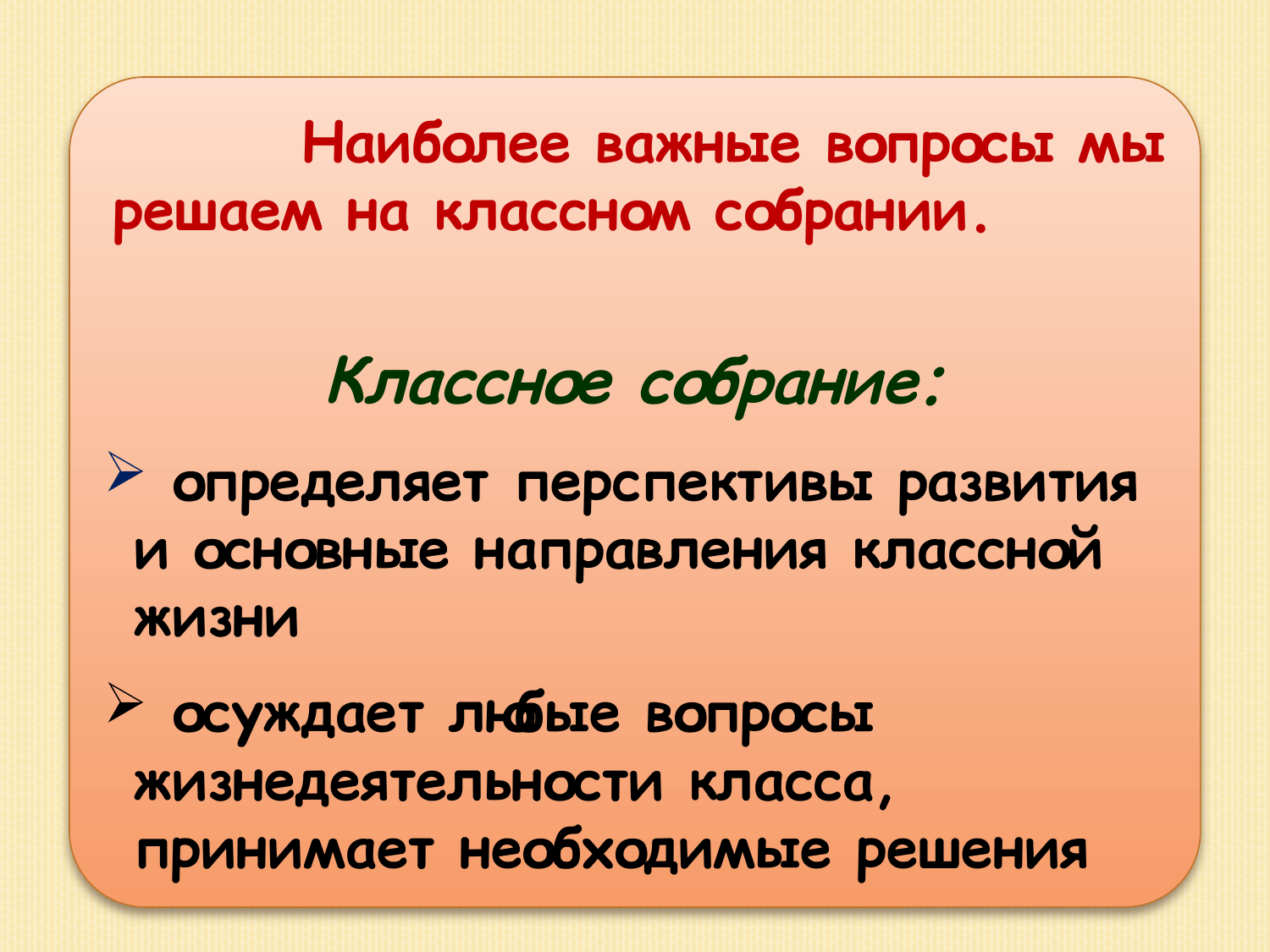

Наиболее важные вопросы мы решаем на классном собрании.
Классное собрание:
 определяет перспективы развития
и основные направления классной
жизни
 осуждает любые вопросы жизнедеятельности класса, принимает необходимые решения